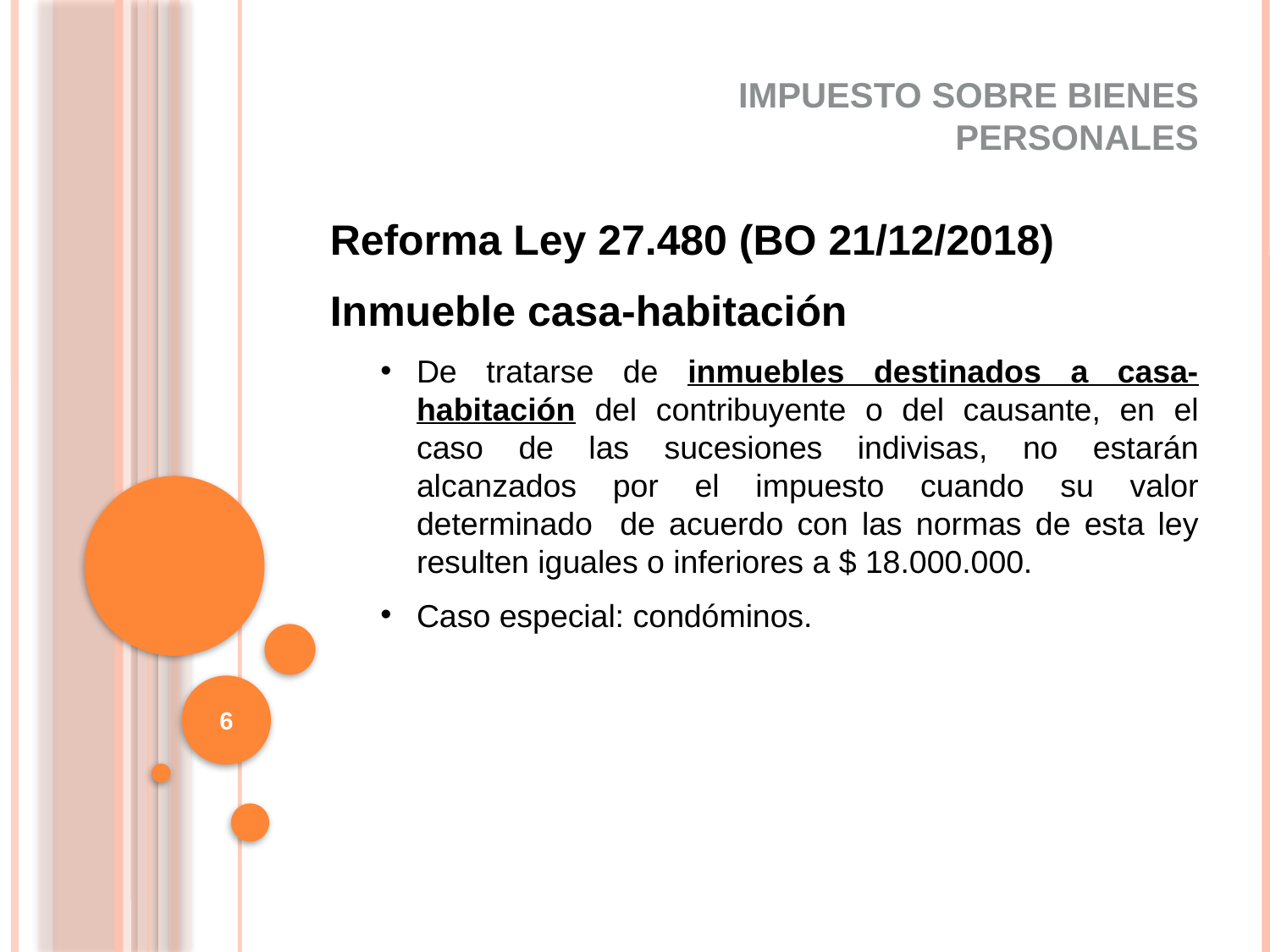

IMPUESTO SOBRE BIENES PERSONALES
Reforma Ley 27.480 (BO 21/12/2018)
Inmueble casa-habitación
De tratarse de inmuebles destinados a casa-habitación del contribuyente o del causante, en el caso de las sucesiones indivisas, no estarán alcanzados por el impuesto cuando su valor determinado  de acuerdo con las normas de esta ley resulten iguales o inferiores a $ 18.000.000.
Caso especial: condóminos.
6